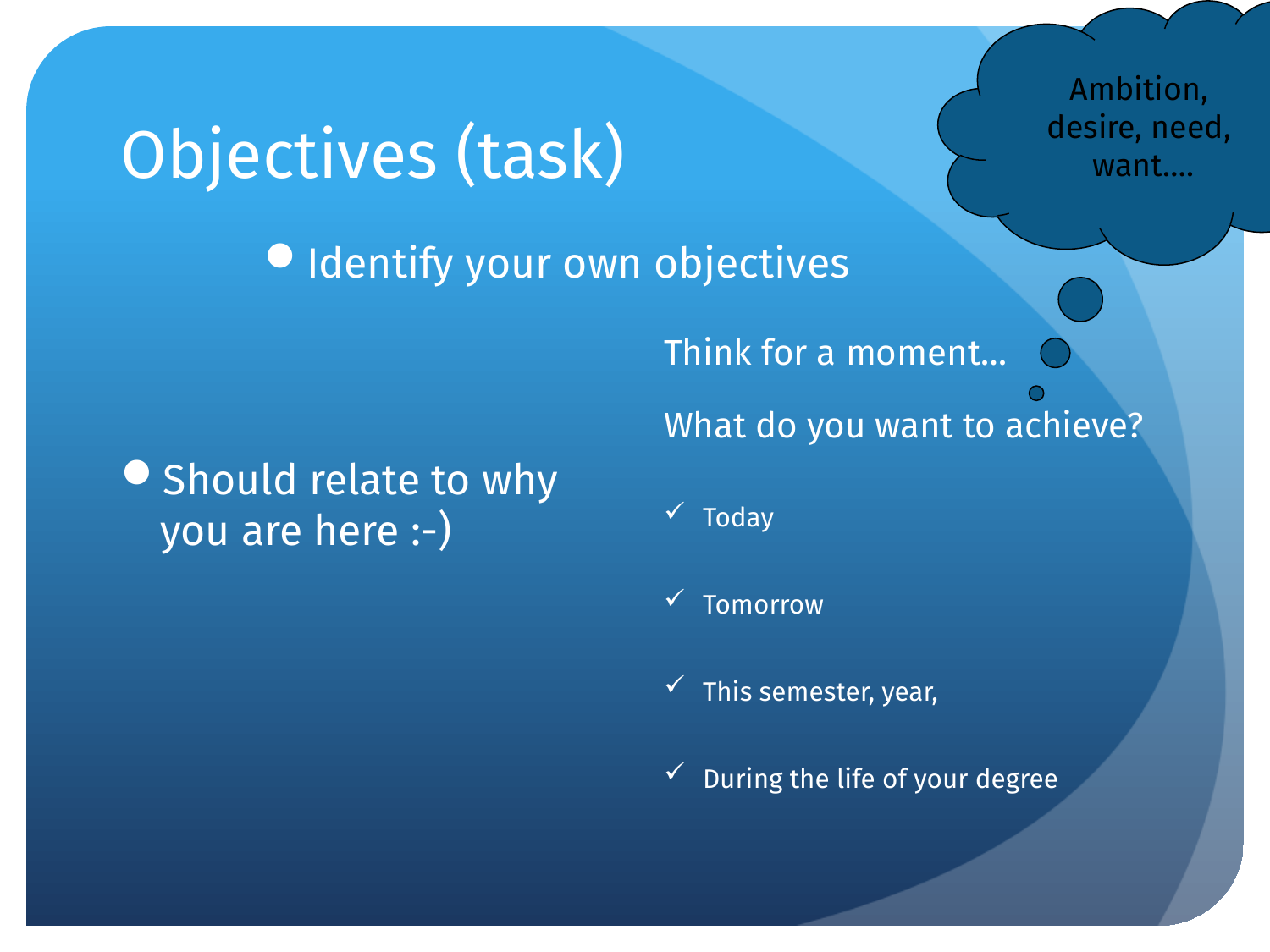

Ambition,
desire, need,
want….
# Objectives (task)
Identify your own objectives
Think for a moment…
What do you want to achieve?
Today
Tomorrow
This semester, year,
During the life of your degree
Should relate to why you are here :-)